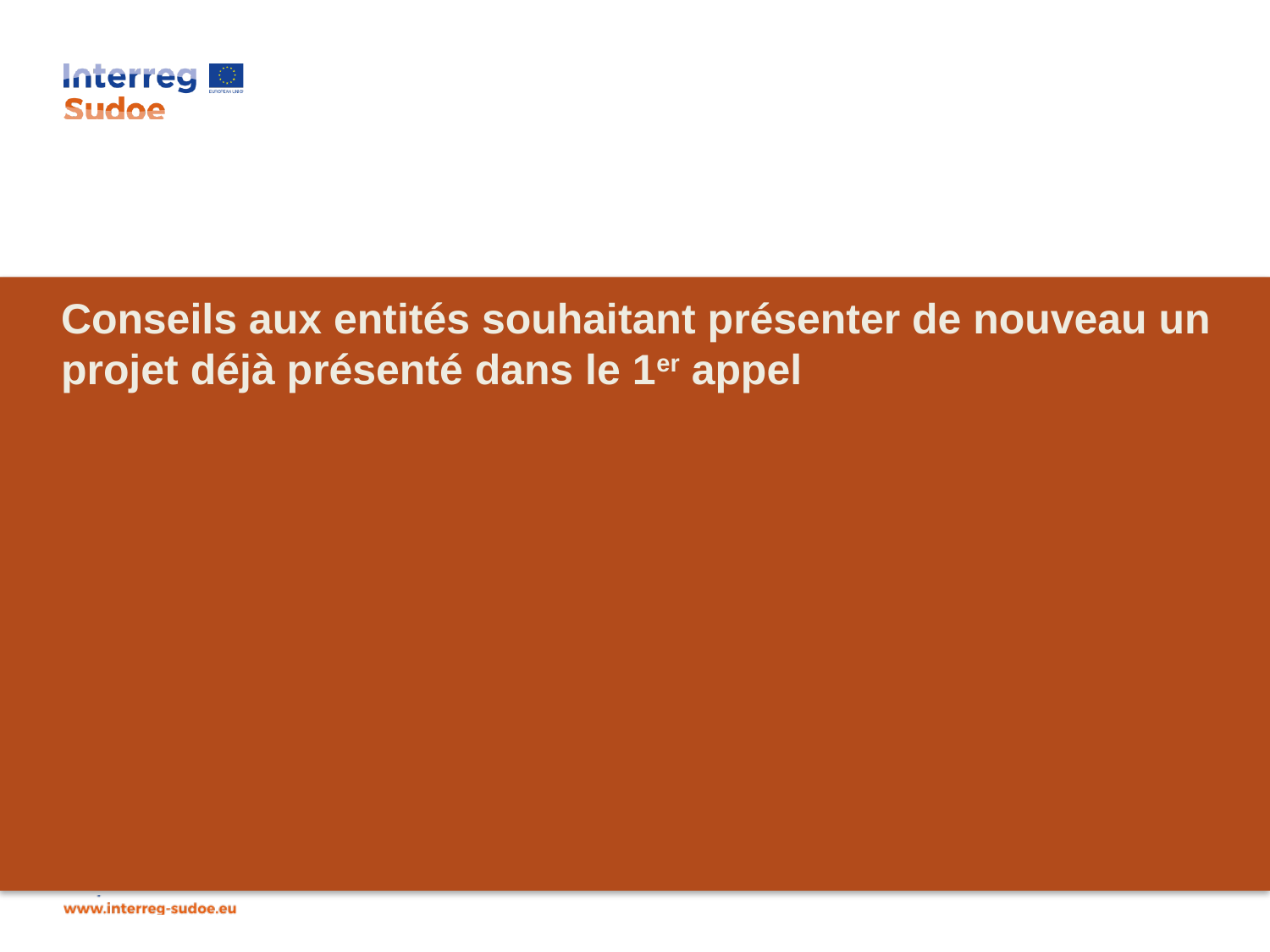

# Conseils aux entités souhaitant présenter de nouveau un projet déjà présenté dans le 1er appel